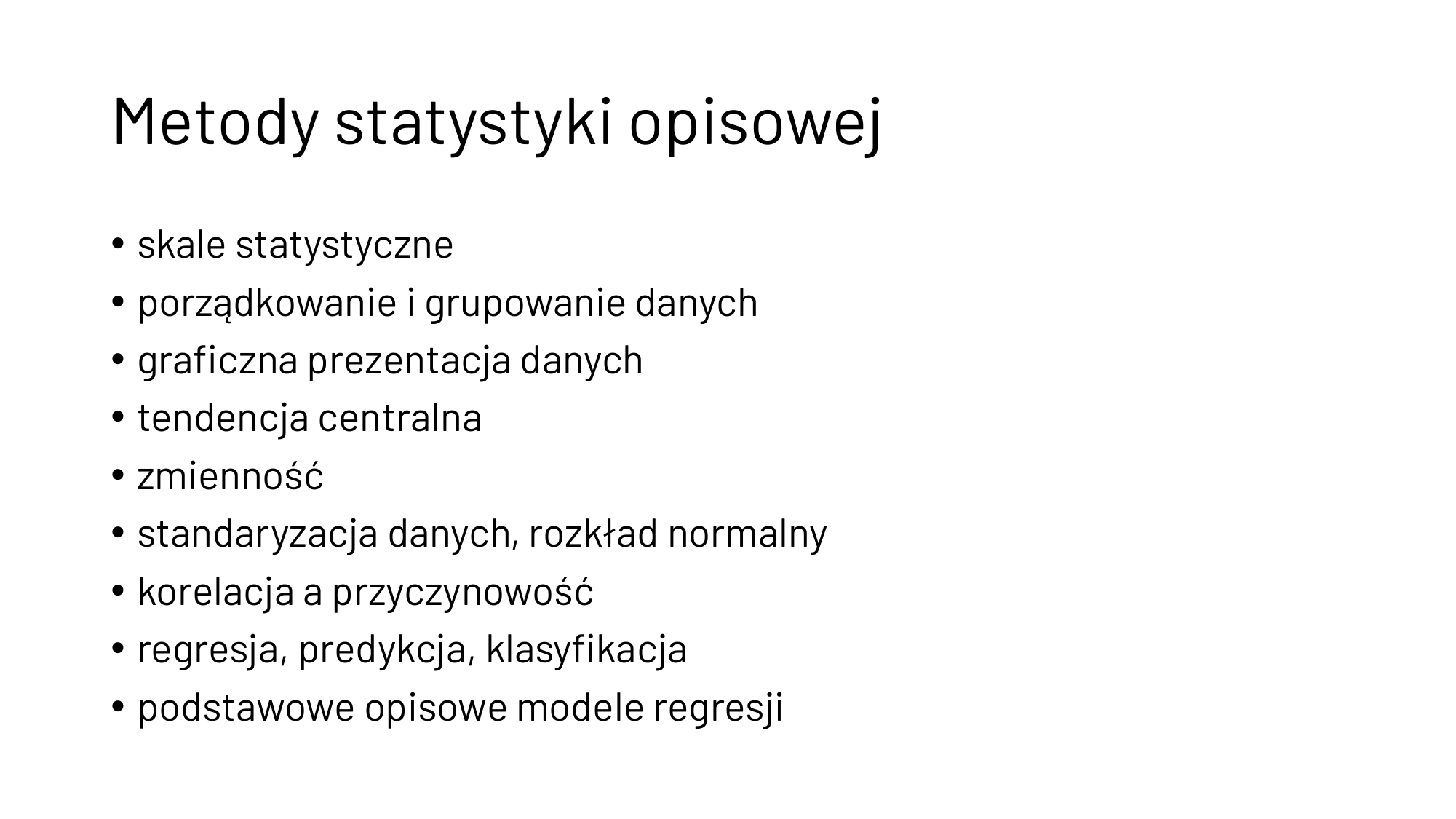

# Metody statystyki opisowej
skale statystyczne
porządkowanie i grupowanie danych
graficzna prezentacja danych
tendencja centralna
zmienność
standaryzacja danych, rozkład normalny
korelacja a przyczynowość
regresja, predykcja, klasyfikacja
podstawowe opisowe modele regresji